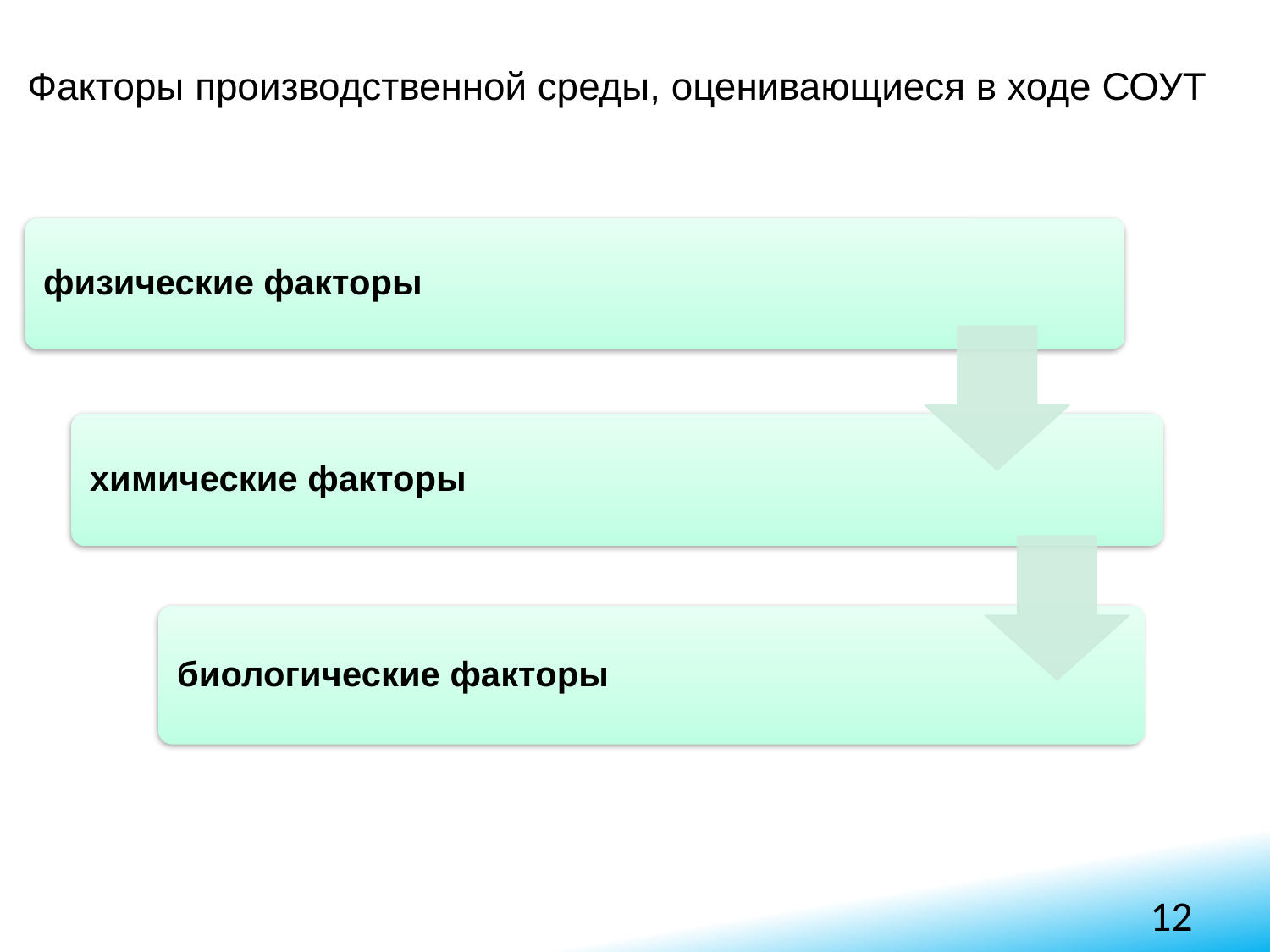

Факторы производственной среды, оценивающиеся в ходе СОУТ
физические факторы
химические факторы
биологические факторы

12